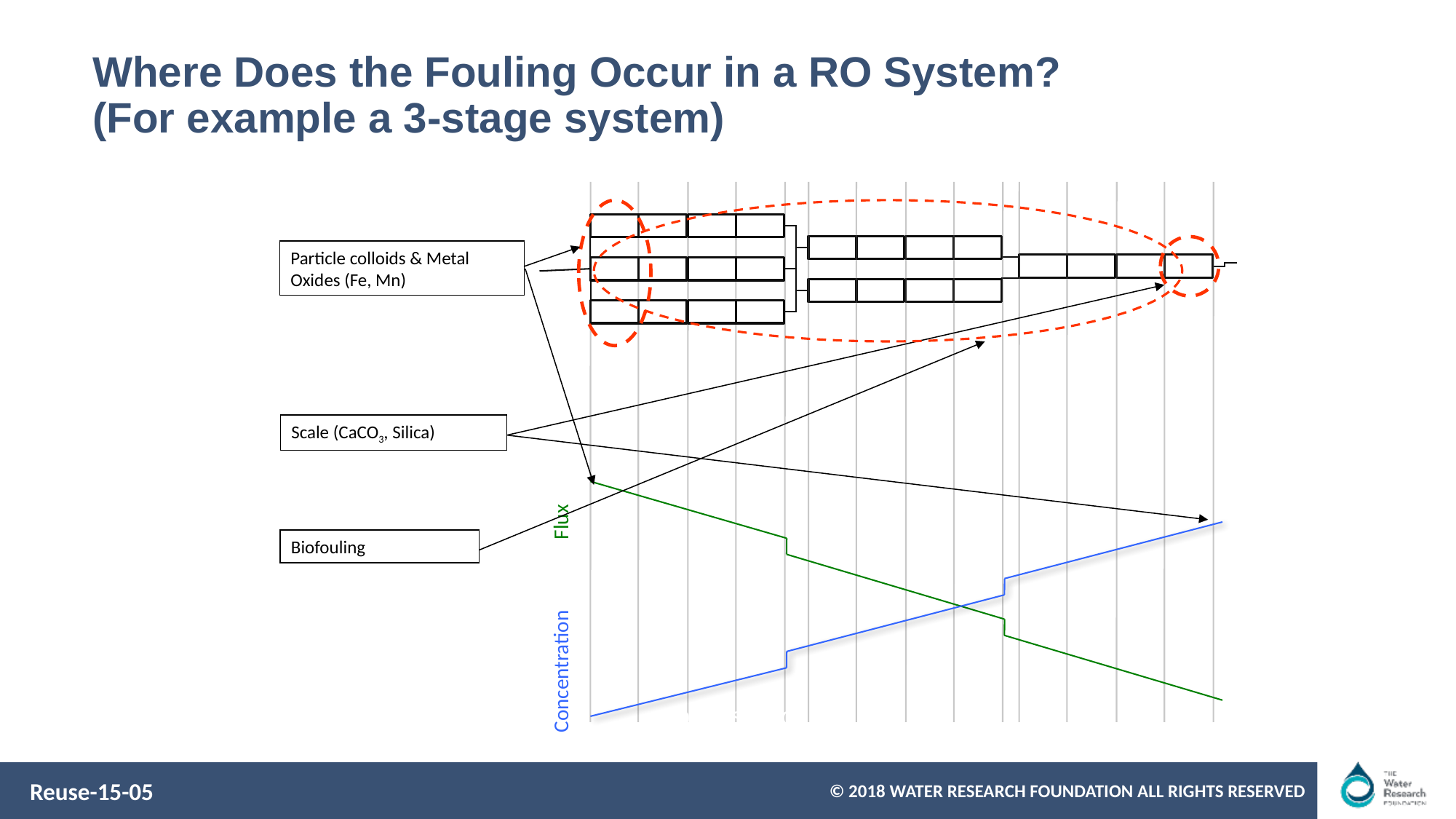

# Where Does the Fouling Occur in a RO System? (For example a 3-stage system)

Particle colloids & Metal Oxides (Fe, Mn)

Biofouling

Scale (CaCO3, Silica)

Flux
Concentration
Courtesy: Tony Fane